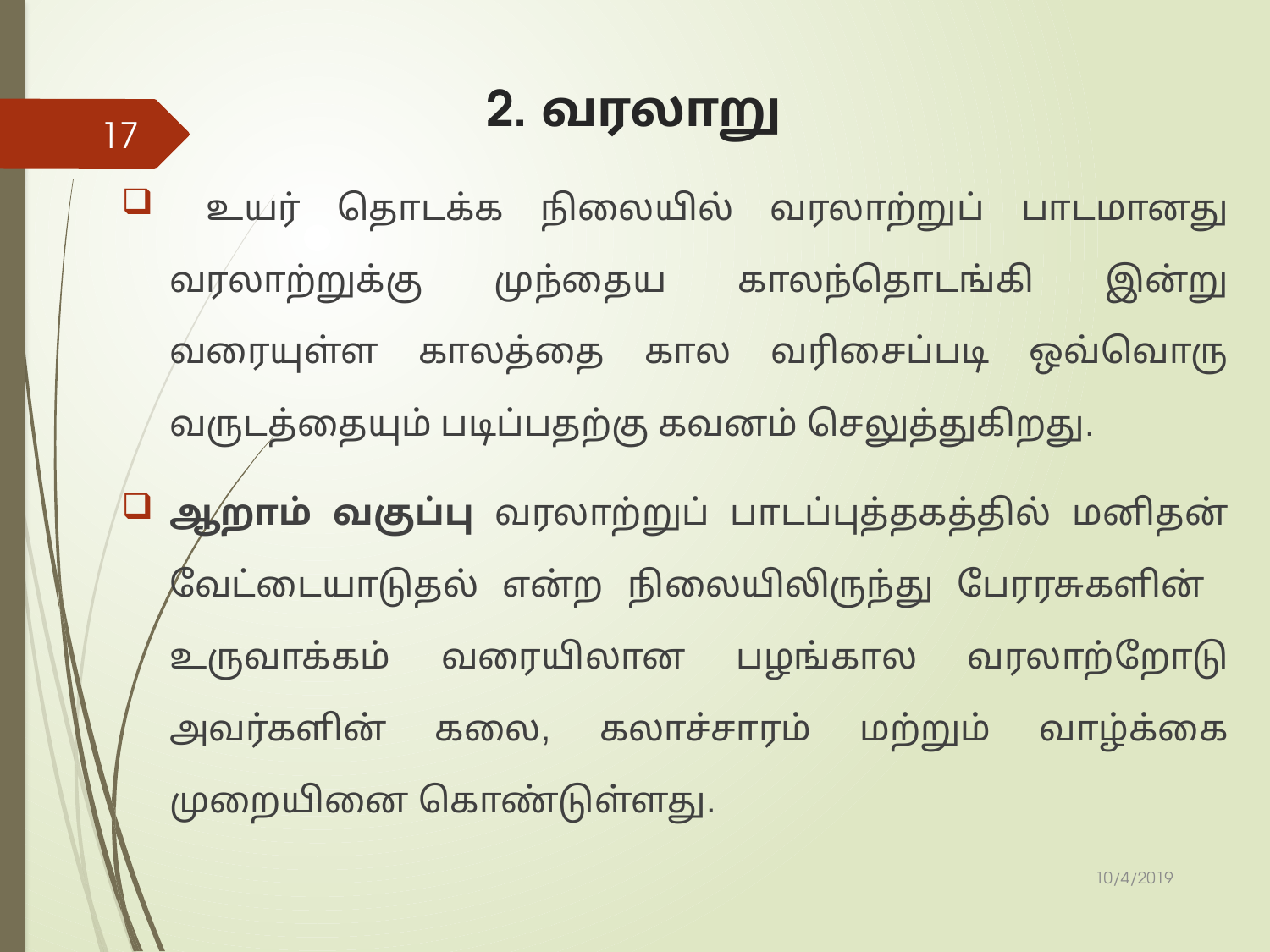

# 2. வரலாறு
17
 உயர் தொடக்க நிலையில் வரலாற்றுப் பாடமானது வரலாற்றுக்கு முந்தைய காலந்தொடங்கி இன்று வரையுள்ள காலத்தை கால வரிசைப்படி ஒவ்வொரு வருடத்தையும் படிப்பதற்கு கவனம் செலுத்துகிறது.
ஆறாம் வகுப்பு வரலாற்றுப் பாடப்புத்தகத்தில் மனிதன் வேட்டையாடுதல் என்ற நிலையிலிருந்து பேரரசுகளின்  உருவாக்கம் வரையிலான பழங்கால வரலாற்றோடு அவர்களின் கலை, கலாச்சாரம் மற்றும் வாழ்க்கை முறையினை கொண்டுள்ளது.
10/4/2019